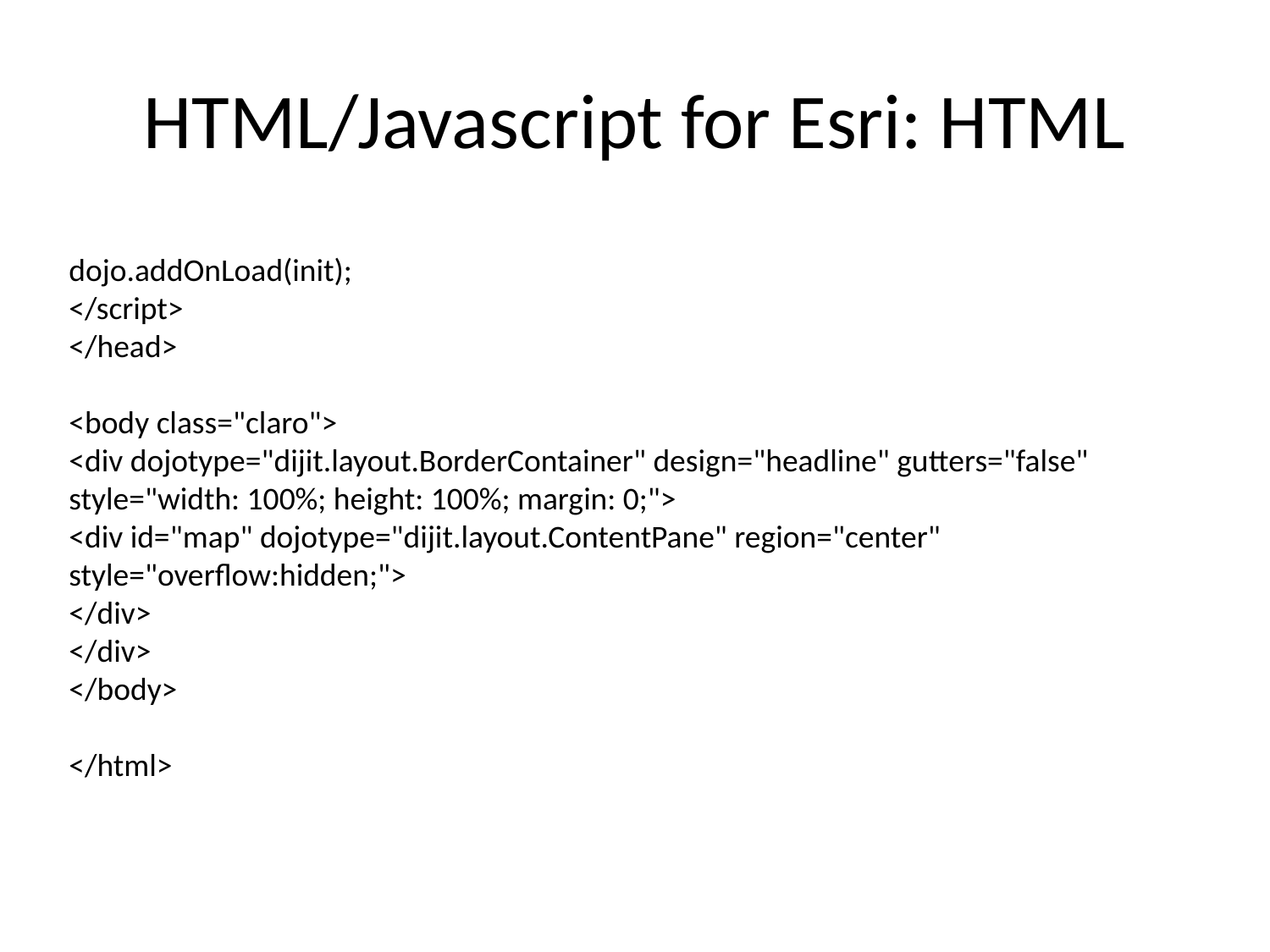

# HTML/Javascript for Esri: HTML
dojo.addOnLoad(init);
</script>
</head>

<body class="claro">
<div dojotype="dijit.layout.BorderContainer" design="headline" gutters="false"
style="width: 100%; height: 100%; margin: 0;">
<div id="map" dojotype="dijit.layout.ContentPane" region="center" style="overflow:hidden;">
</div>
</div>
</body>

</html>